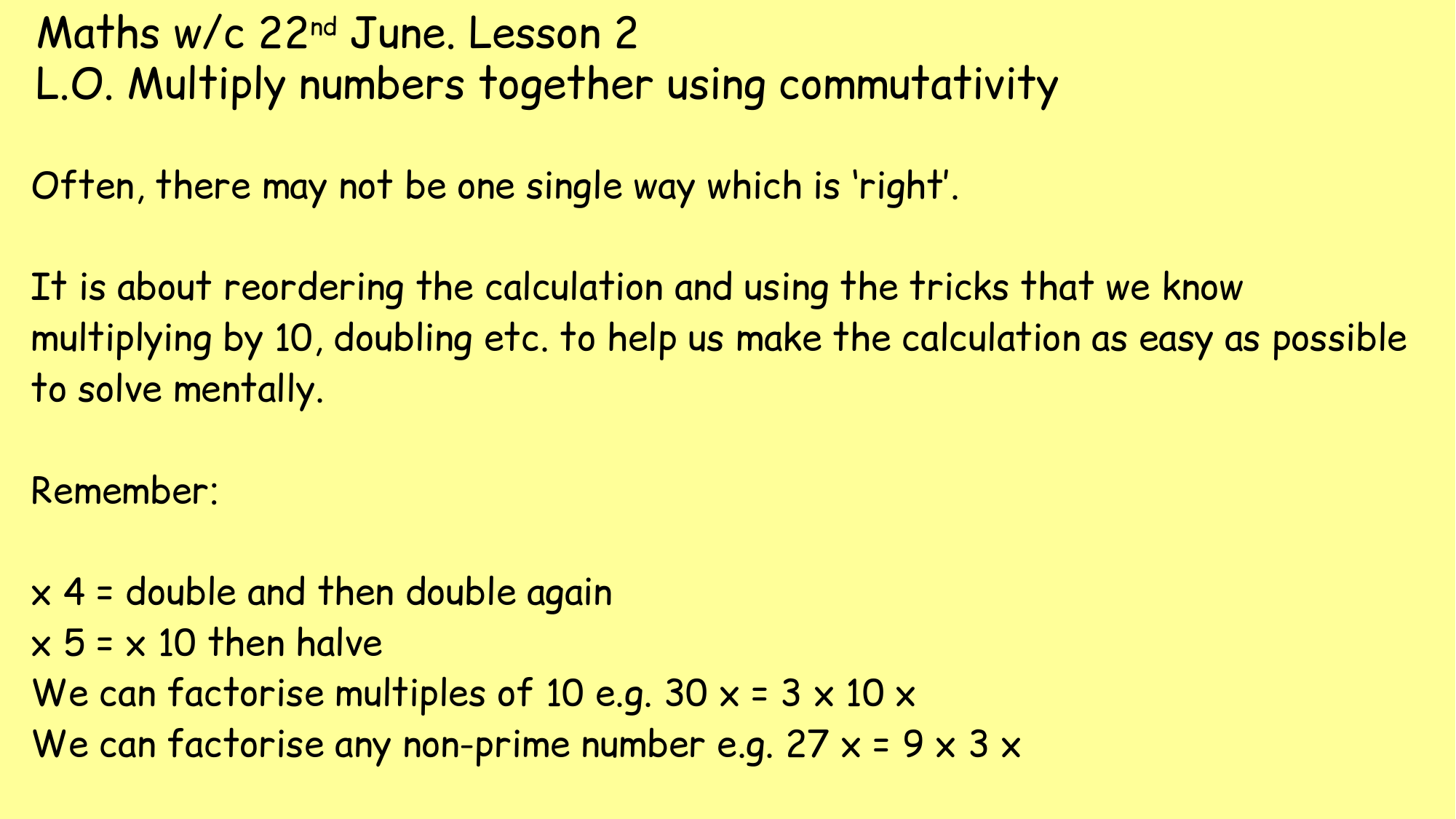

Maths w/c 22nd June. Lesson 2
L.O. Multiply numbers together using commutativity
| Often, there may not be one single way which is ‘right’. It is about reordering the calculation and using the tricks that we know multiplying by 10, doubling etc. to help us make the calculation as easy as possible to solve mentally. Remember: x 4 = double and then double again x 5 = x 10 then halve We can factorise multiples of 10 e.g. 30 x = 3 x 10 x We can factorise any non-prime number e.g. 27 x = 9 x 3 x |
| --- |